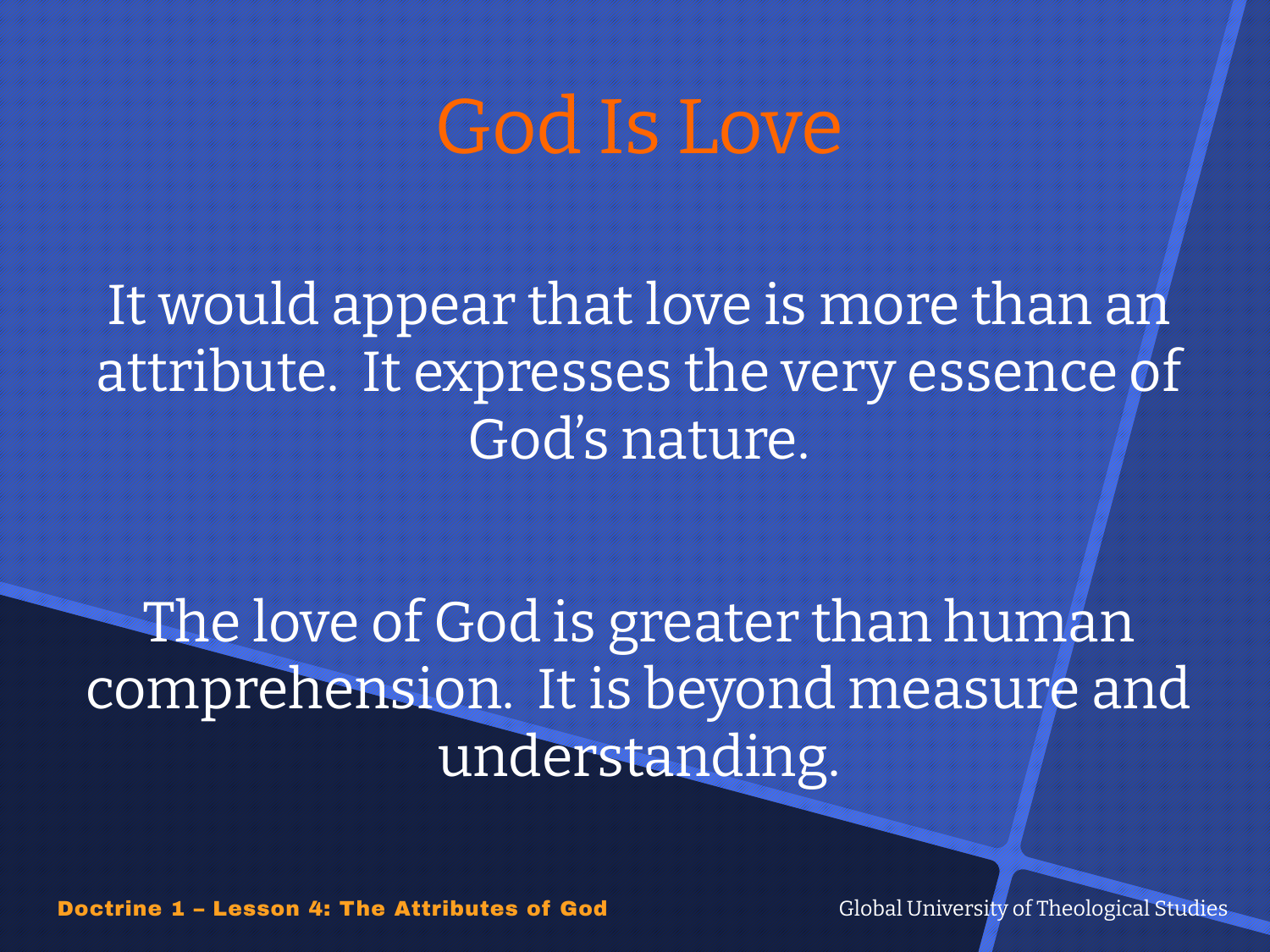

God Is Love
It would appear that love is more than an attribute.  It expresses the very essence of God’s nature.
The love of God is greater than human comprehension.  It is beyond measure and understanding.
Doctrine 1 – Lesson 4: The Attributes of God                             Global University of Theological Studies